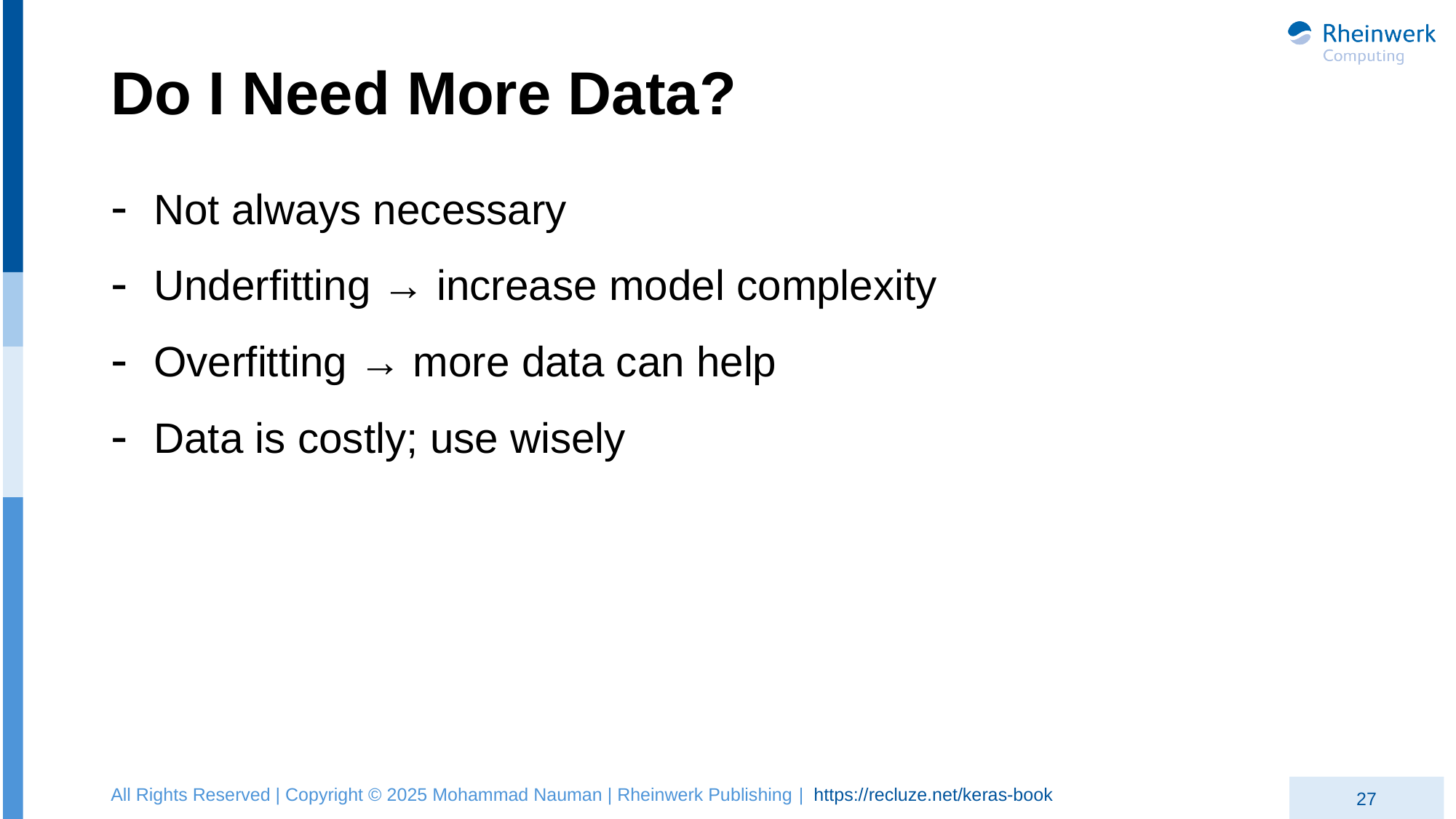

# Do I Need More Data?
Not always necessary
Underfitting → increase model complexity
Overfitting → more data can help
Data is costly; use wisely